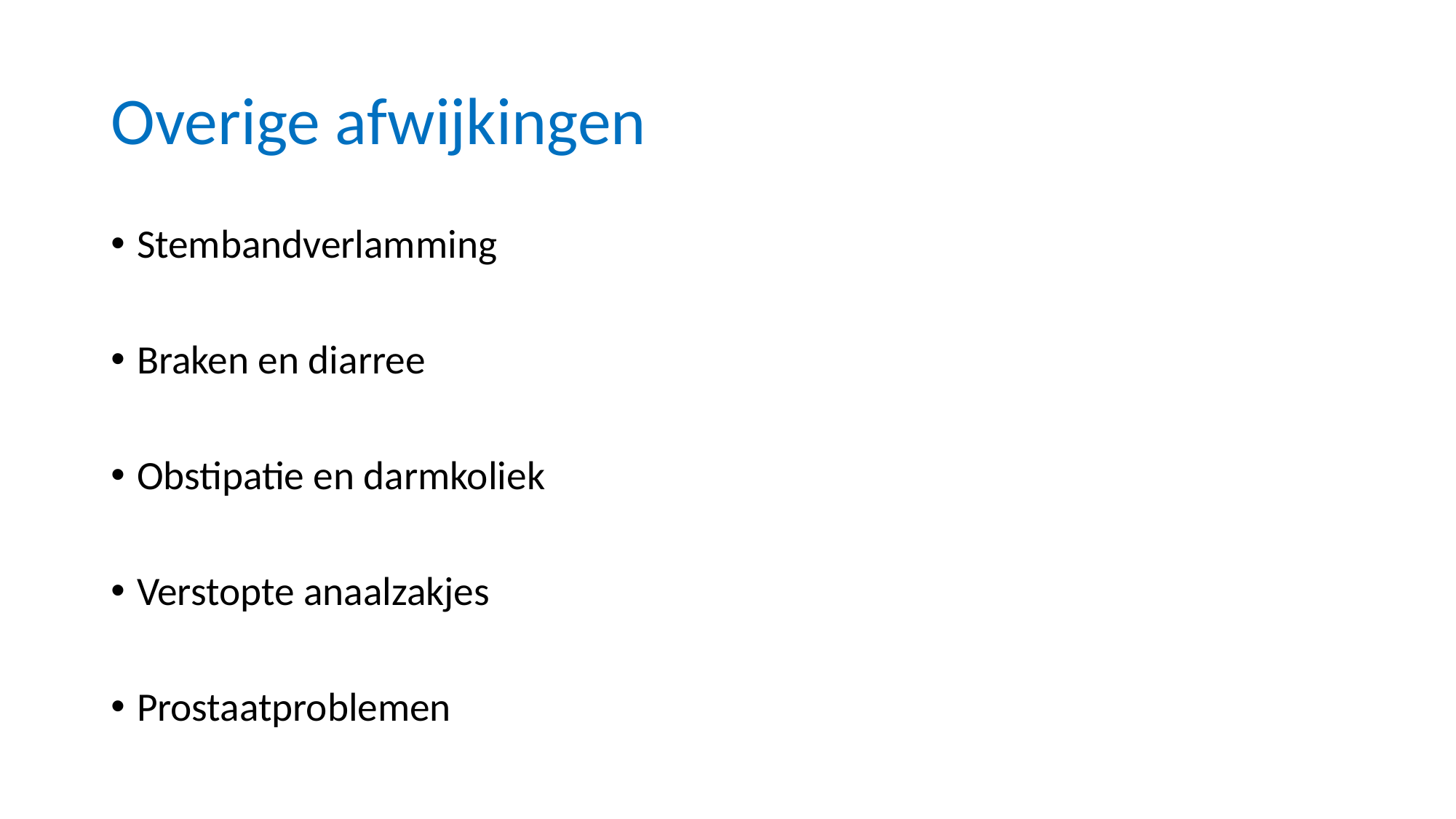

# Overige afwijkingen
Stembandverlamming

Braken en diarree

Obstipatie en darmkoliek

Verstopte anaalzakjes

Prostaatproblemen